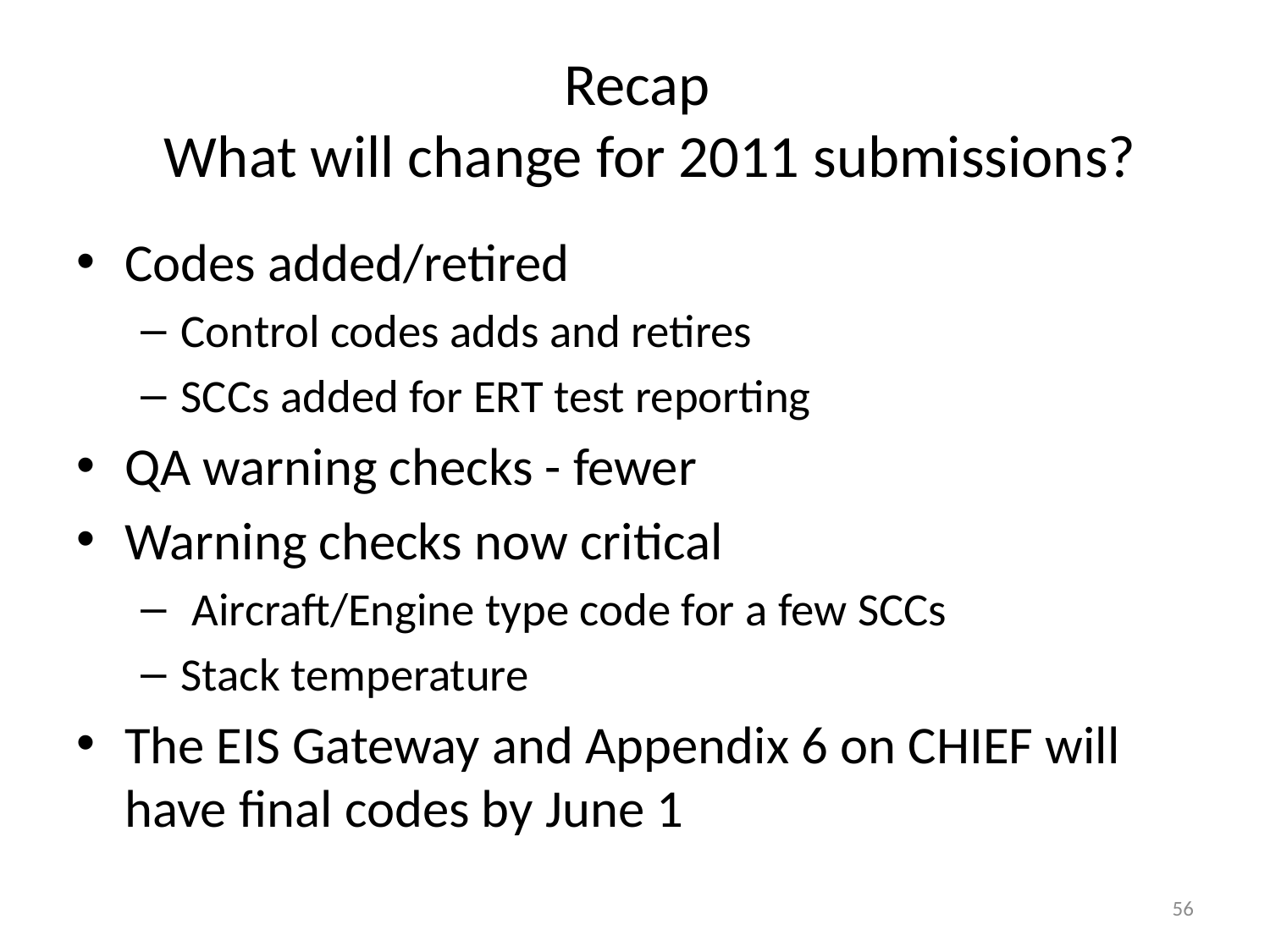

# Recap What will change for 2011 submissions?
Codes added/retired
Control codes adds and retires
SCCs added for ERT test reporting
QA warning checks - fewer
Warning checks now critical
 Aircraft/Engine type code for a few SCCs
Stack temperature
The EIS Gateway and Appendix 6 on CHIEF will have final codes by June 1

56